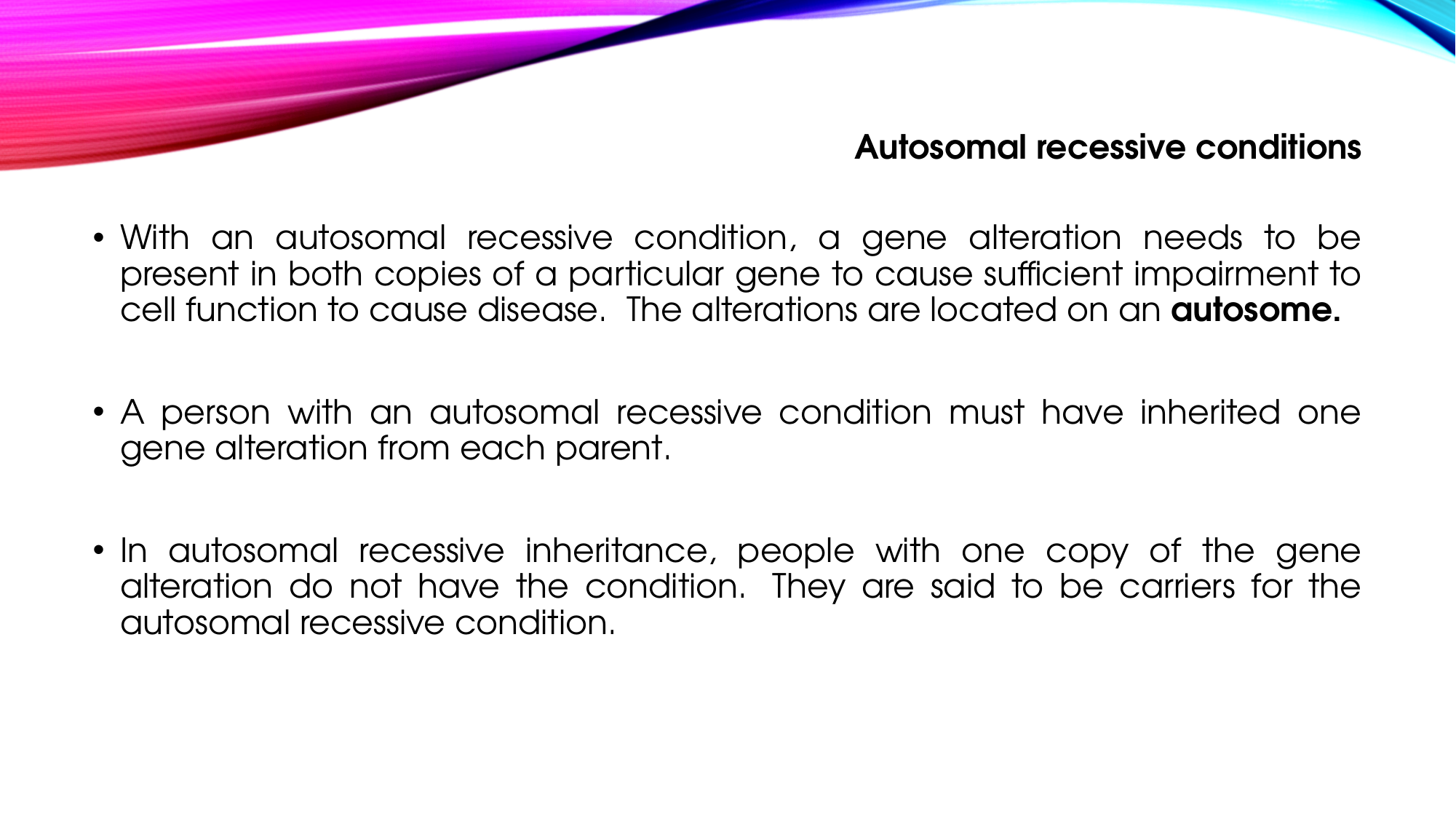

# Autosomal recessive conditions
With an autosomal recessive condition, a gene alteration needs to be present in both copies of a particular gene to cause sufficient impairment to cell function to cause disease.  The alterations are located on an autosome.

A person with an autosomal recessive condition must have inherited one gene alteration from each parent.

In autosomal recessive inheritance, people with one copy of the gene alteration do not have the condition.  They are said to be carriers for the autosomal recessive condition.